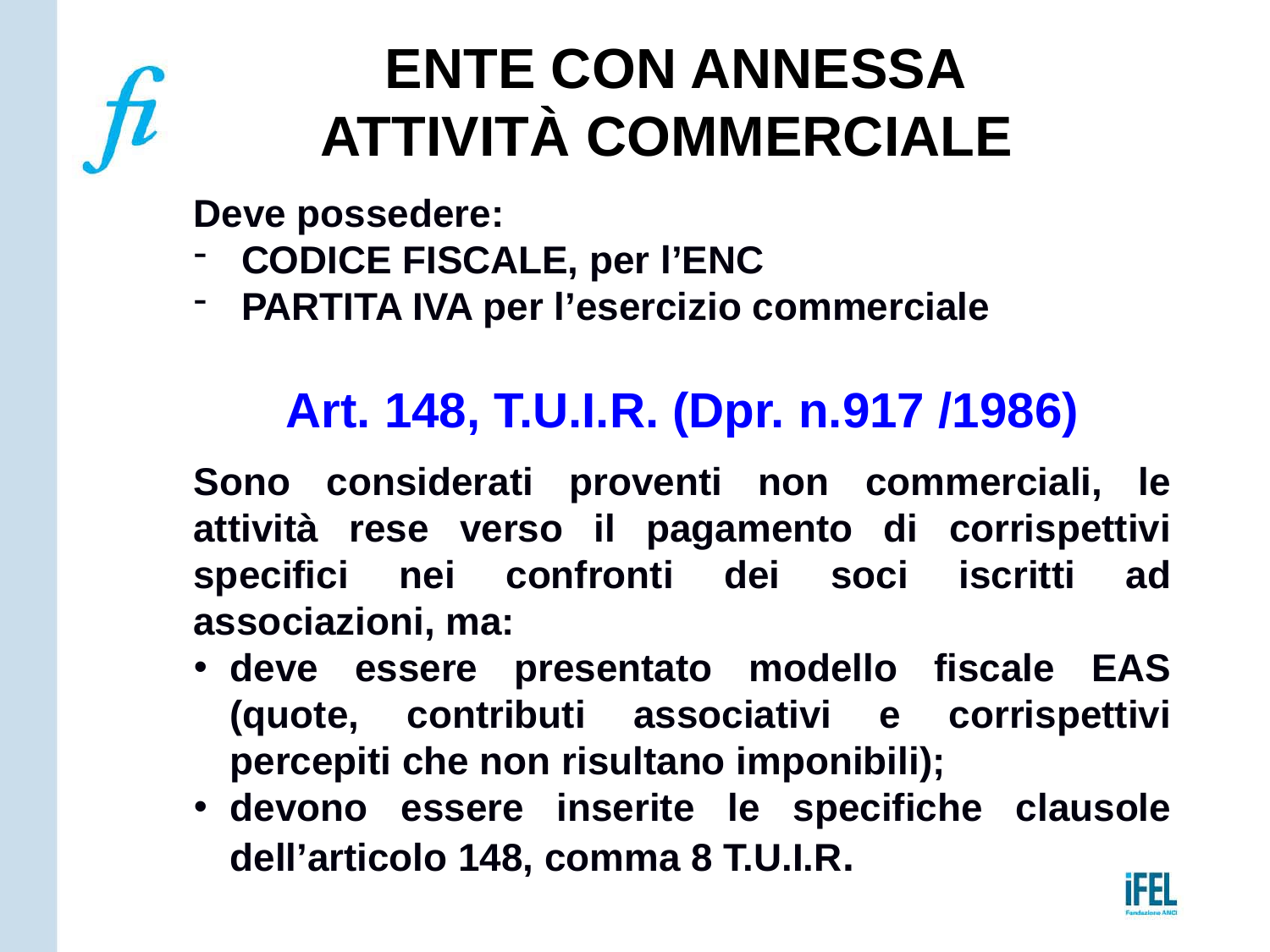

ENTE CON ANNESSA
ATTIVITÀ COMMERCIALE

Deve possedere:
CODICE FISCALE, per l’ENC
PARTITA IVA per l’esercizio commerciale

Art. 148, T.U.I.R. (Dpr. n.917 /1986)

Sono considerati proventi non commerciali, le attività rese verso il pagamento di corrispettivi specifici nei confronti dei soci iscritti ad associazioni, ma:
deve essere presentato modello fiscale EAS (quote, contributi associativi e corrispettivi percepiti che non risultano imponibili);
devono essere inserite le specifiche clausole dell’articolo 148, comma 8 T.U.I.R.